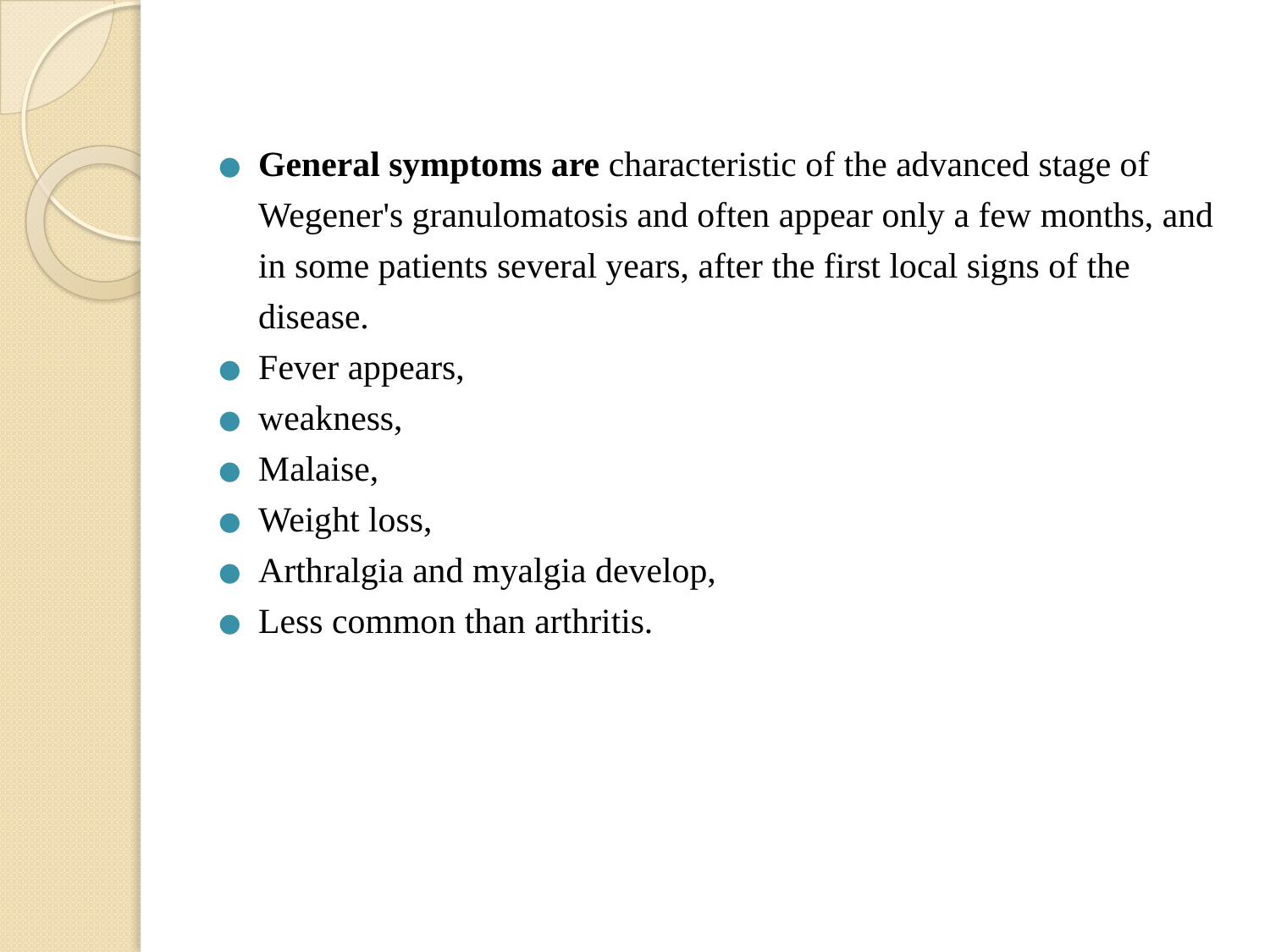

#
General symptoms are characteristic of the advanced stage of Wegener's granulomatosis and often appear only a few months, and in some patients several years, after the first local signs of the disease.
Fever appears,
weakness,
Malaise,
Weight loss,
Arthralgia and myalgia develop,
Less common than arthritis.